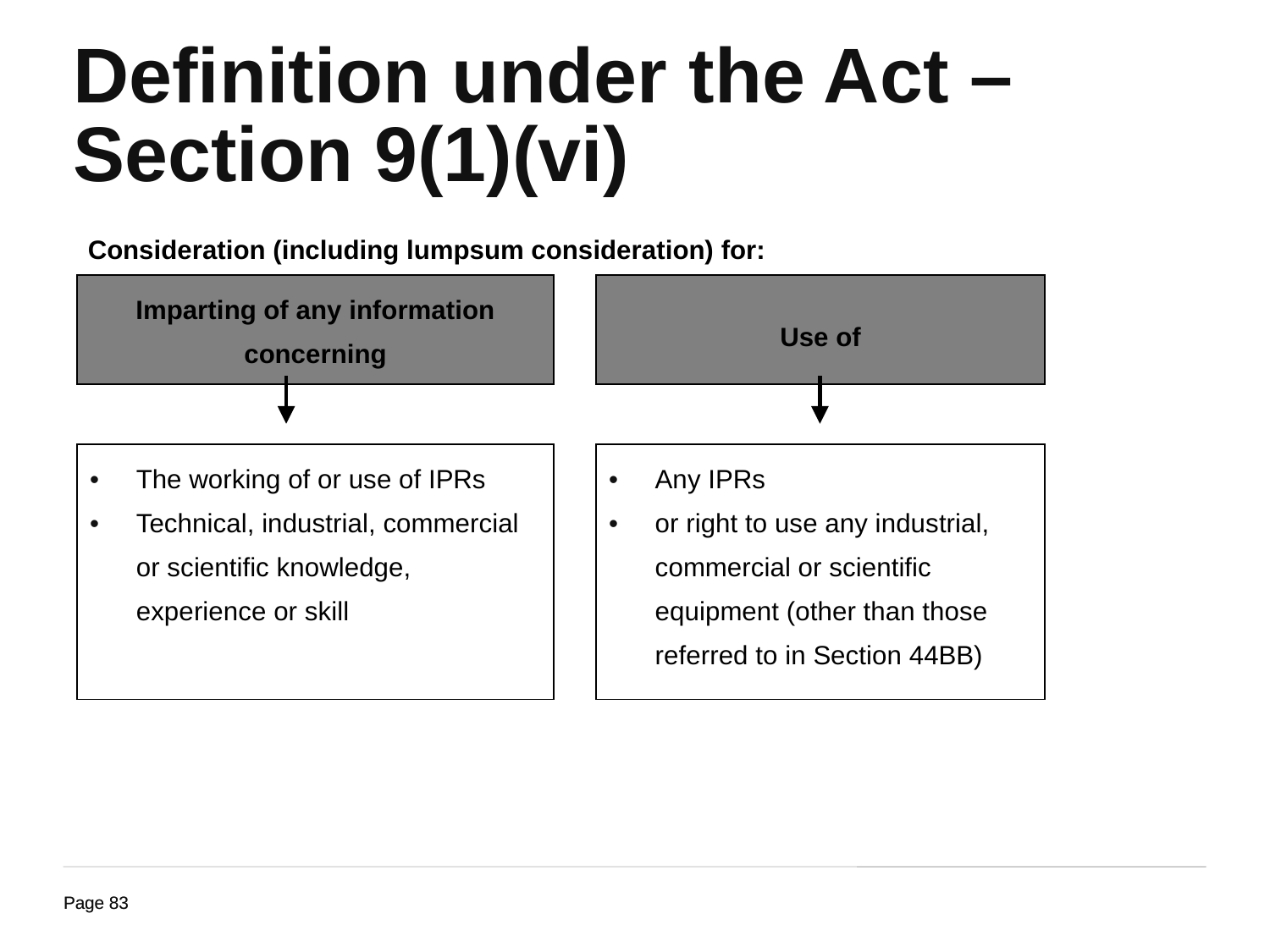

Definition under the Act – Section 9(1)(vi)
| Consideration (including lumpsum consideration) for: |  |  |
| --- | --- | --- |
| Imparting of any information concerning |  | Use of |
|  |  |  |
| The working of or use of IPRs Technical, industrial, commercial or scientific knowledge, experience or skill |  | Any IPRs or right to use any industrial, commercial or scientific equipment (other than those referred to in Section 44BB) |